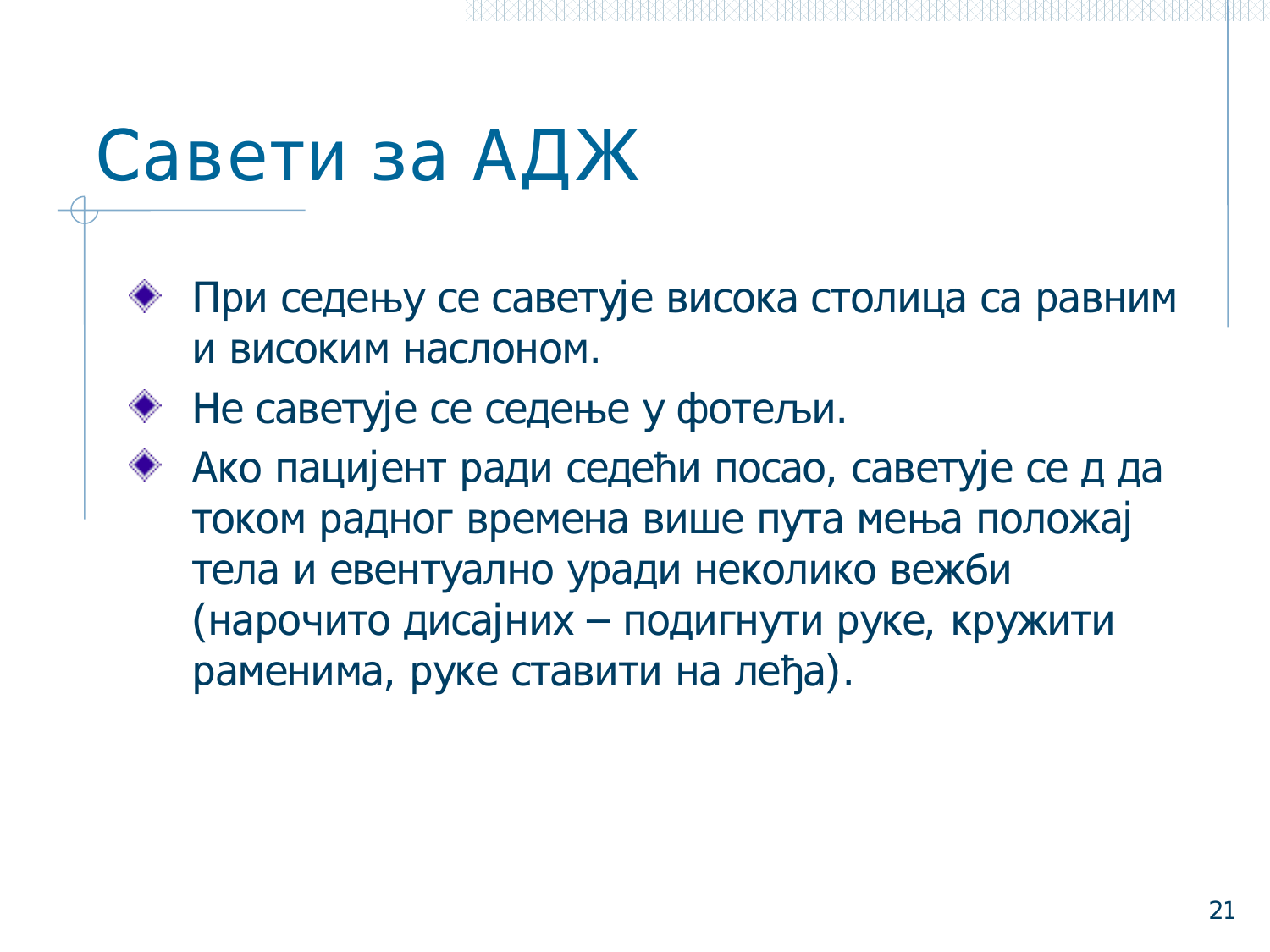

# Савети за АДЖ
При седењу се саветује висока столица са равним и високим наслоном.
Не саветује се седење у фотељи.
Ако пацијент ради седећи посао, саветује се д да током радног времена више пута мења положај тела и евентуално уради неколико вежби (нарочито дисајних – подигнути руке, кружити раменима, руке ставити на леђа).
21